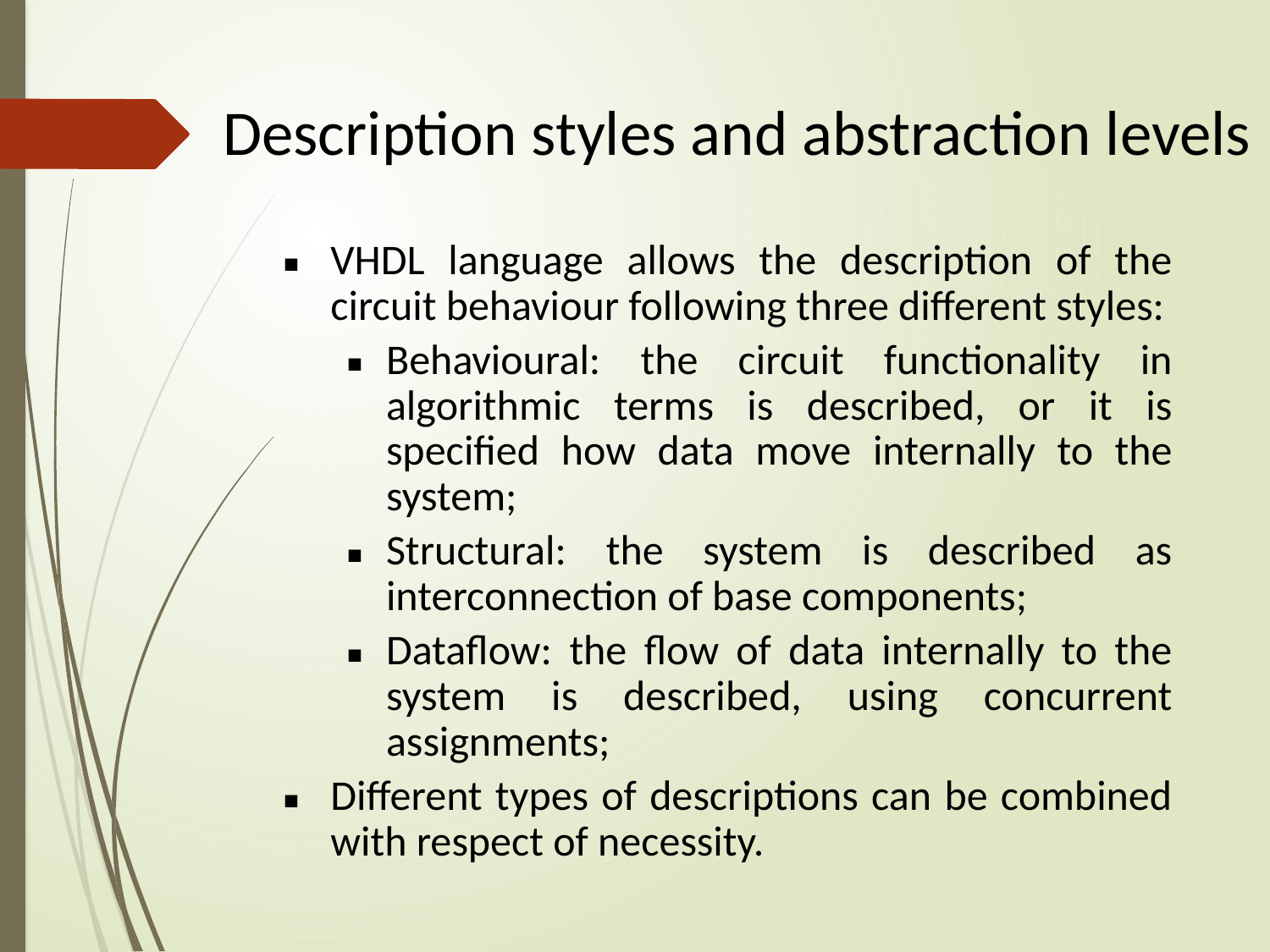

# Description styles and abstraction levels
VHDL language allows the description of the circuit behaviour following three different styles:
Behavioural: the circuit functionality in algorithmic terms is described, or it is specified how data move internally to the system;
Structural: the system is described as interconnection of base components;
Dataflow: the flow of data internally to the system is described, using concurrent assignments;
Different types of descriptions can be combined with respect of necessity.